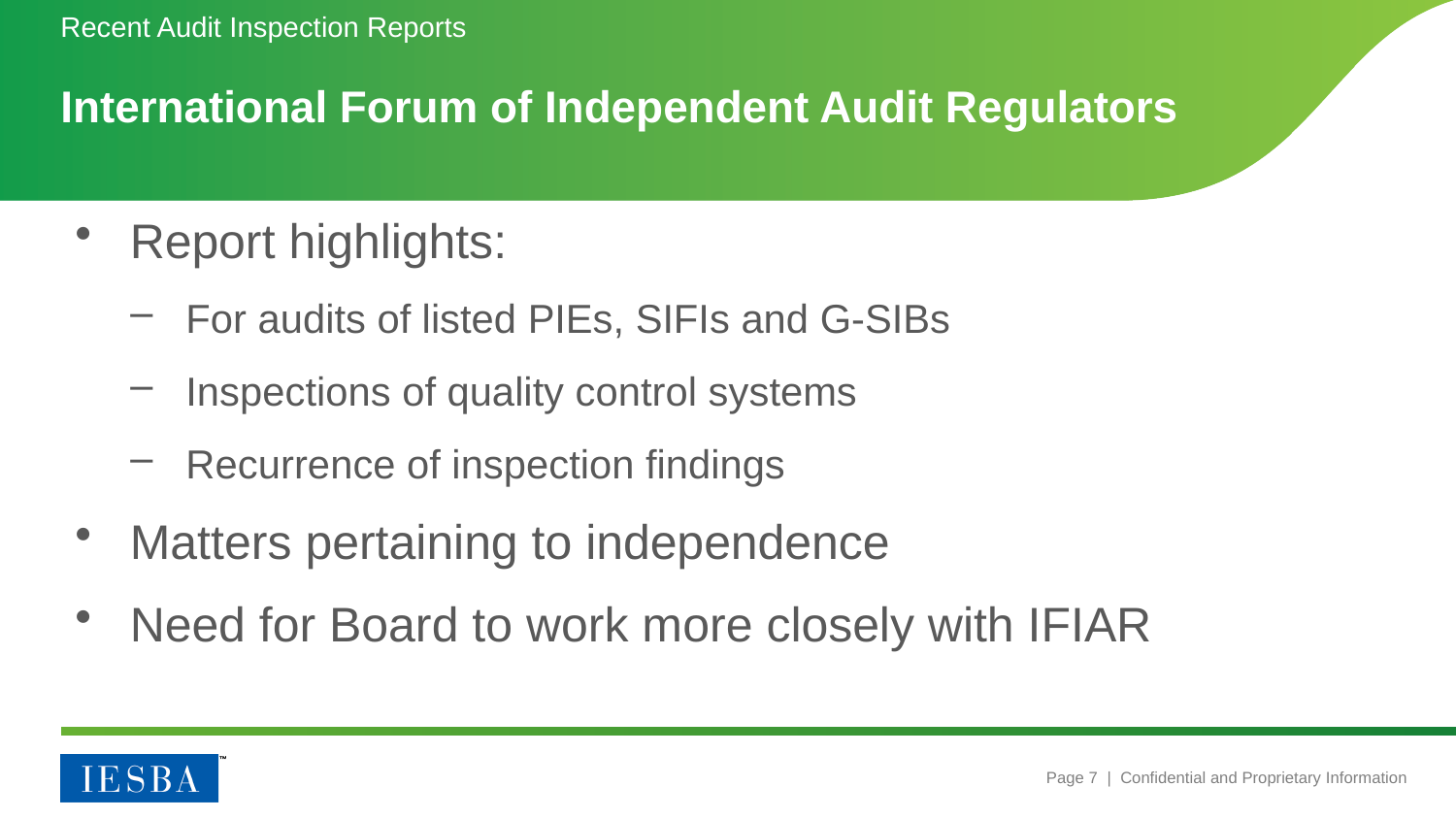

Recent Audit Inspection Reports
# International Forum of Independent Audit Regulators
Report highlights:
For audits of listed PIEs, SIFIs and G-SIBs
Inspections of quality control systems
Recurrence of inspection findings
Matters pertaining to independence
Need for Board to work more closely with IFIAR